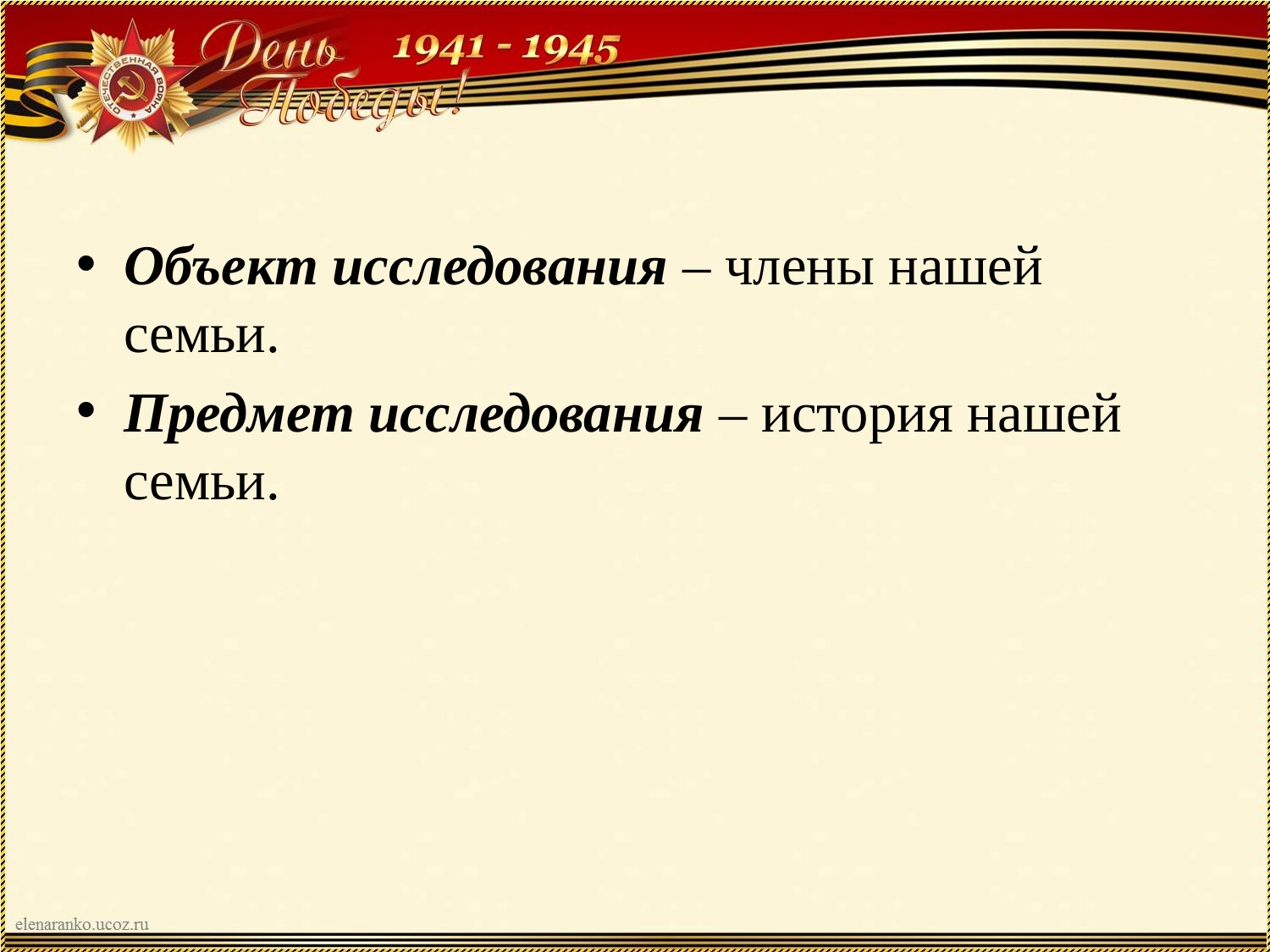

#
Объект исследования – члены нашей семьи.
Предмет исследования – история нашей семьи.